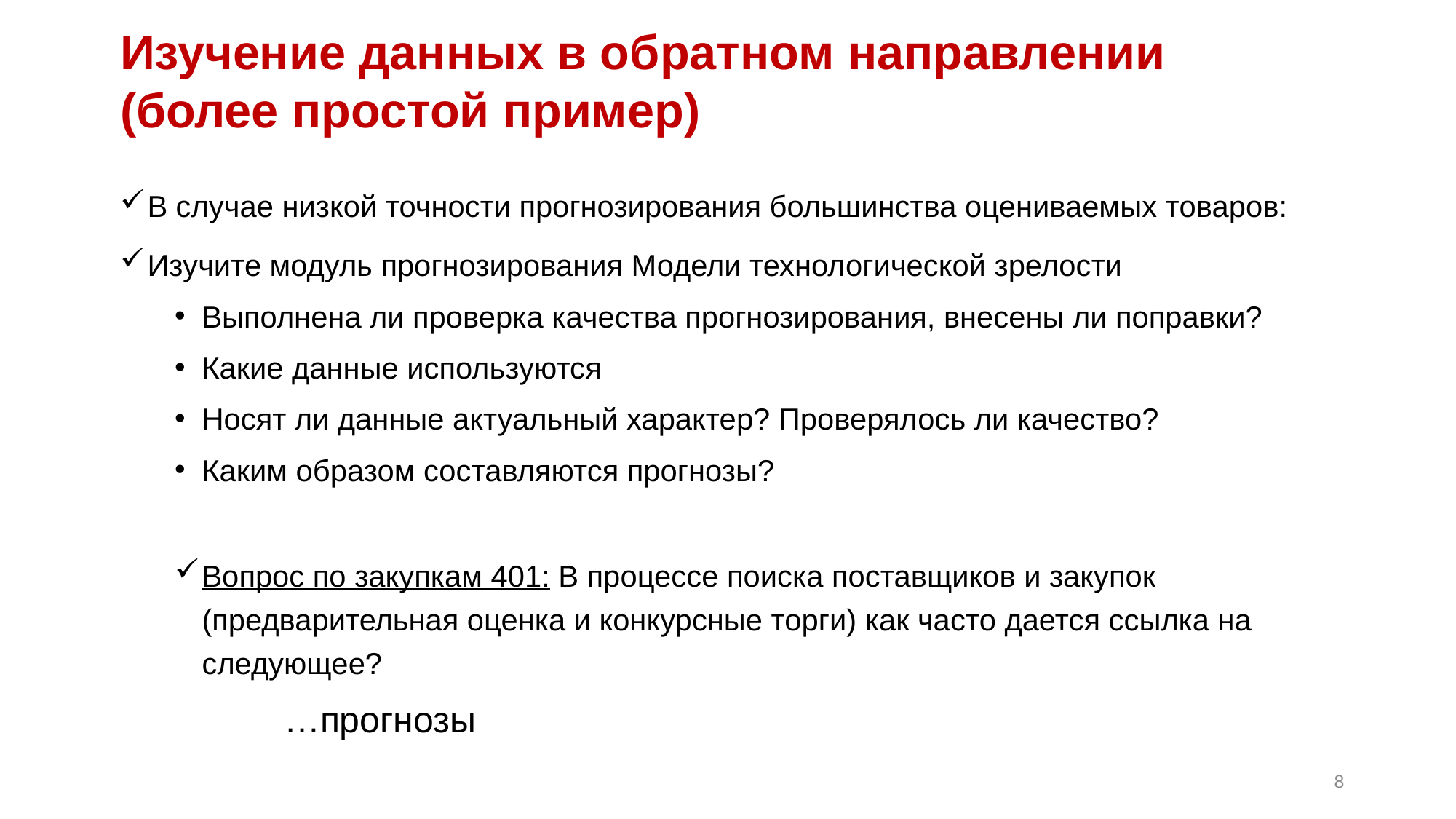

# Изучение данных в обратном направлении (более простой пример)
В случае низкой точности прогнозирования большинства оцениваемых товаров:
Изучите модуль прогнозирования Модели технологической зрелости
Выполнена ли проверка качества прогнозирования, внесены ли поправки?
Какие данные используются
Носят ли данные актуальный характер? Проверялось ли качество?
Каким образом составляются прогнозы?

Вопрос по закупкам 401: В процессе поиска поставщиков и закупок (предварительная оценка и конкурсные торги) как часто дается ссылка на следующее?
	…прогнозы
8